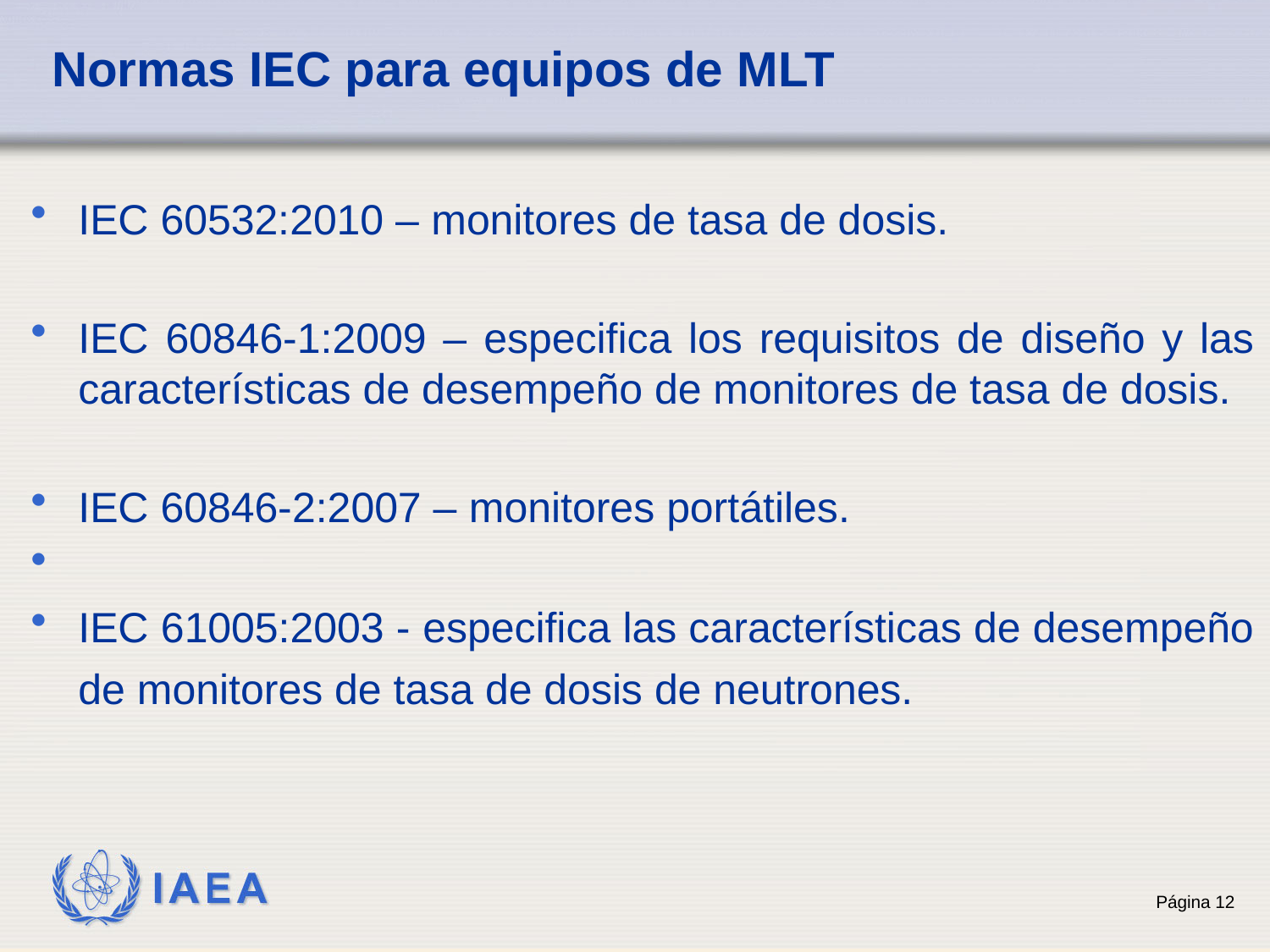

# Normas IEC para equipos de MLT
IEC 60532:2010 – monitores de tasa de dosis.

IEC 60846-1:2009 – especifica los requisitos de diseño y las características de desempeño de monitores de tasa de dosis.

IEC 60846-2:2007 – monitores portátiles.

IEC 61005:2003 - especifica las características de desempeño de monitores de tasa de dosis de neutrones.

12